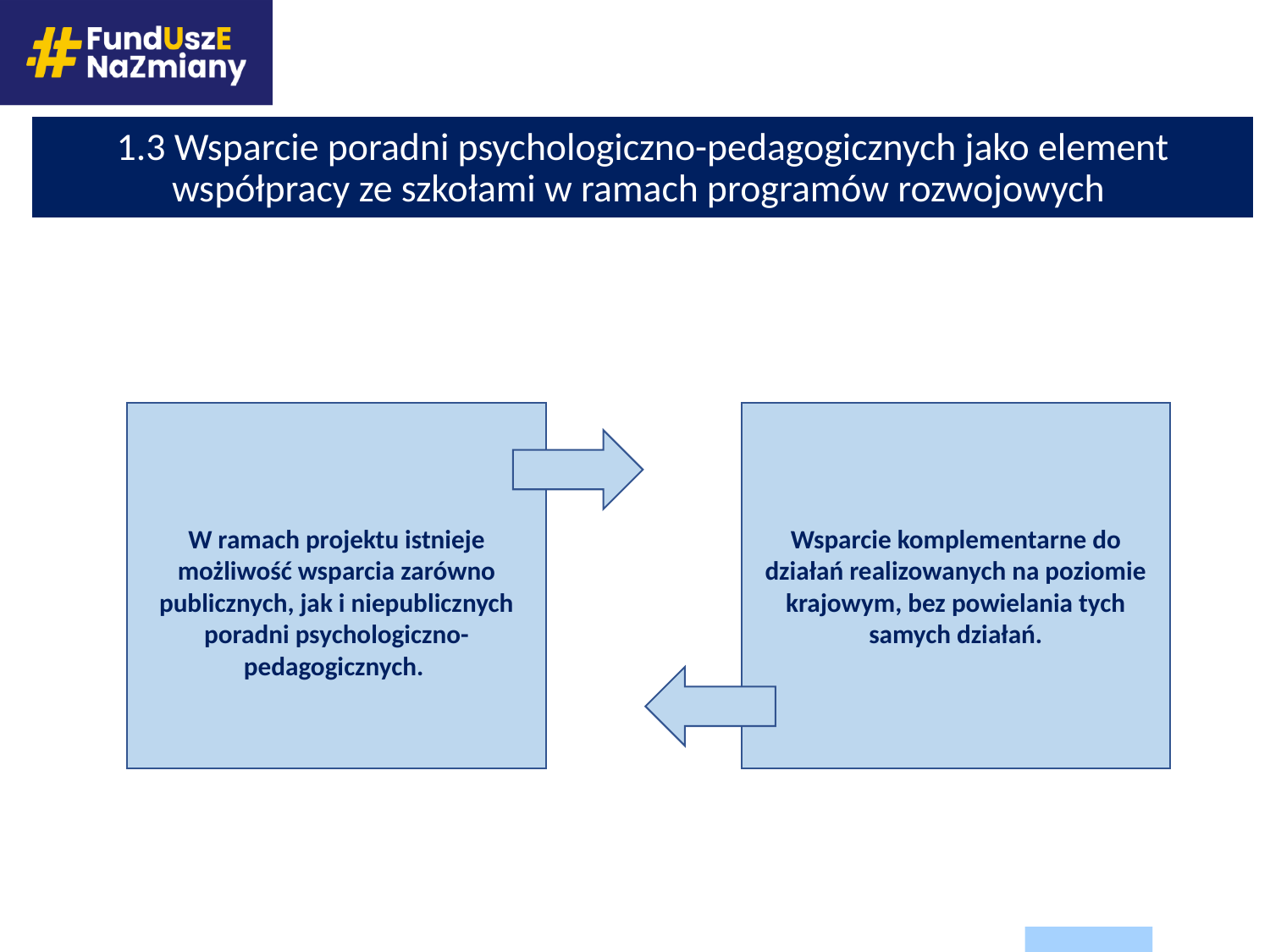

# 1.3 Wsparcie poradni psychologiczno-pedagogicznych jako element współpracy ze szkołami w ramach programów rozwojowych

W ramach projektu istnieje możliwość wsparcia zarówno publicznych, jak i niepublicznych poradni psychologiczno-pedagogicznych.
Wsparcie komplementarne do działań realizowanych na poziomie krajowym, bez powielania tych samych działań.